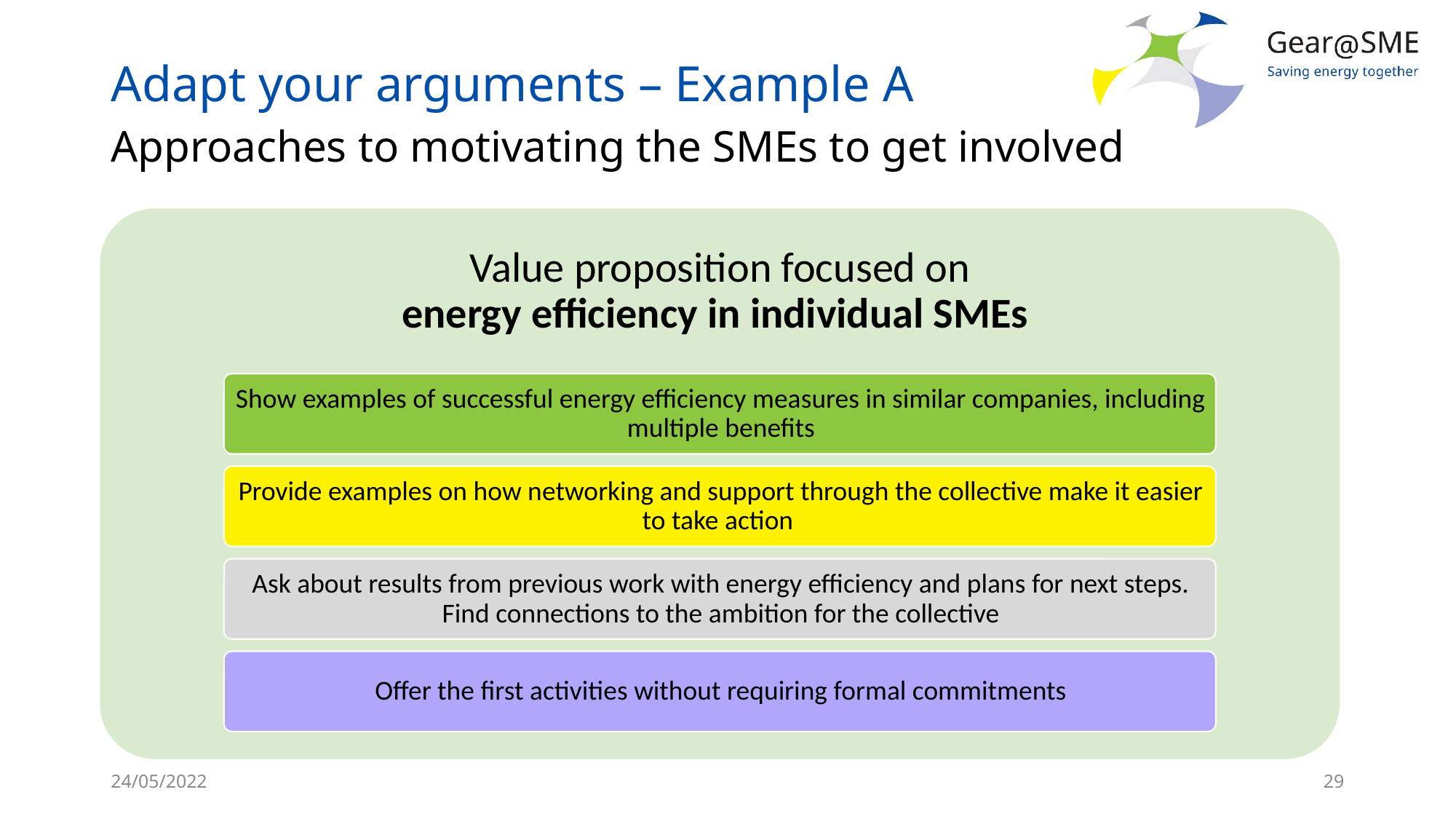

# Adapt your arguments – Example A
Approaches to motivating the SMEs to get involved

Value proposition focused on
energy efficiency in individual SMEs
Show examples of successful energy efficiency measures in similar companies, including multiple benefits
Provide examples on how networking and support through the collective make it easier to take action
Ask about results from previous work with energy efficiency and plans for next steps. Find connections to the ambition for the collective
Offer the first activities without requiring formal commitments

24/05/2022
29